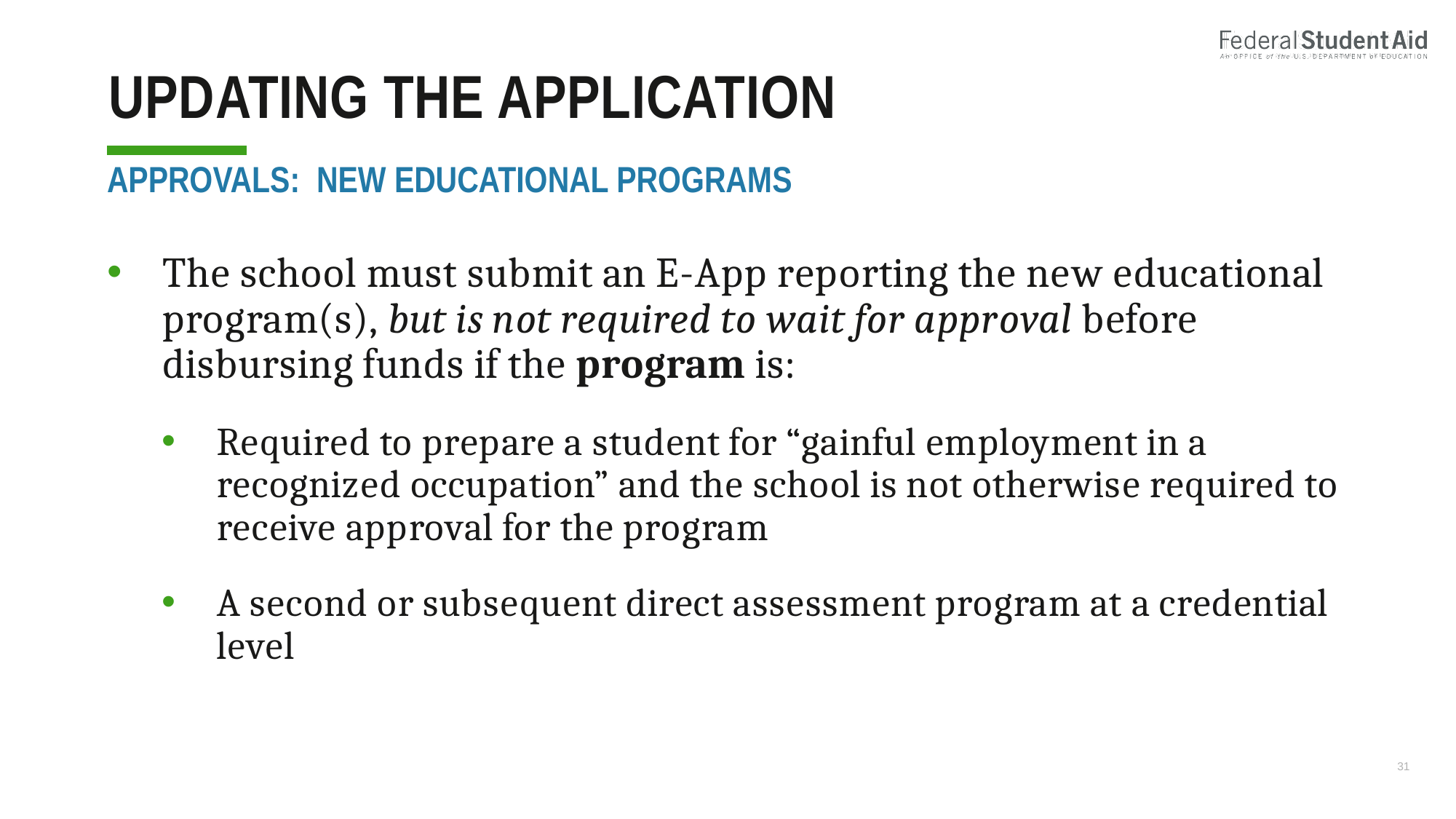

# Updating the application
Approvals:  New educational programs
The school must submit an E-App reporting the new educational program(s), but is not required to wait for approval before disbursing funds if the program is:
Required to prepare a student for “gainful employment in a recognized occupation” and the school is not otherwise required to receive approval for the program
A second or subsequent direct assessment program at a credential level

31